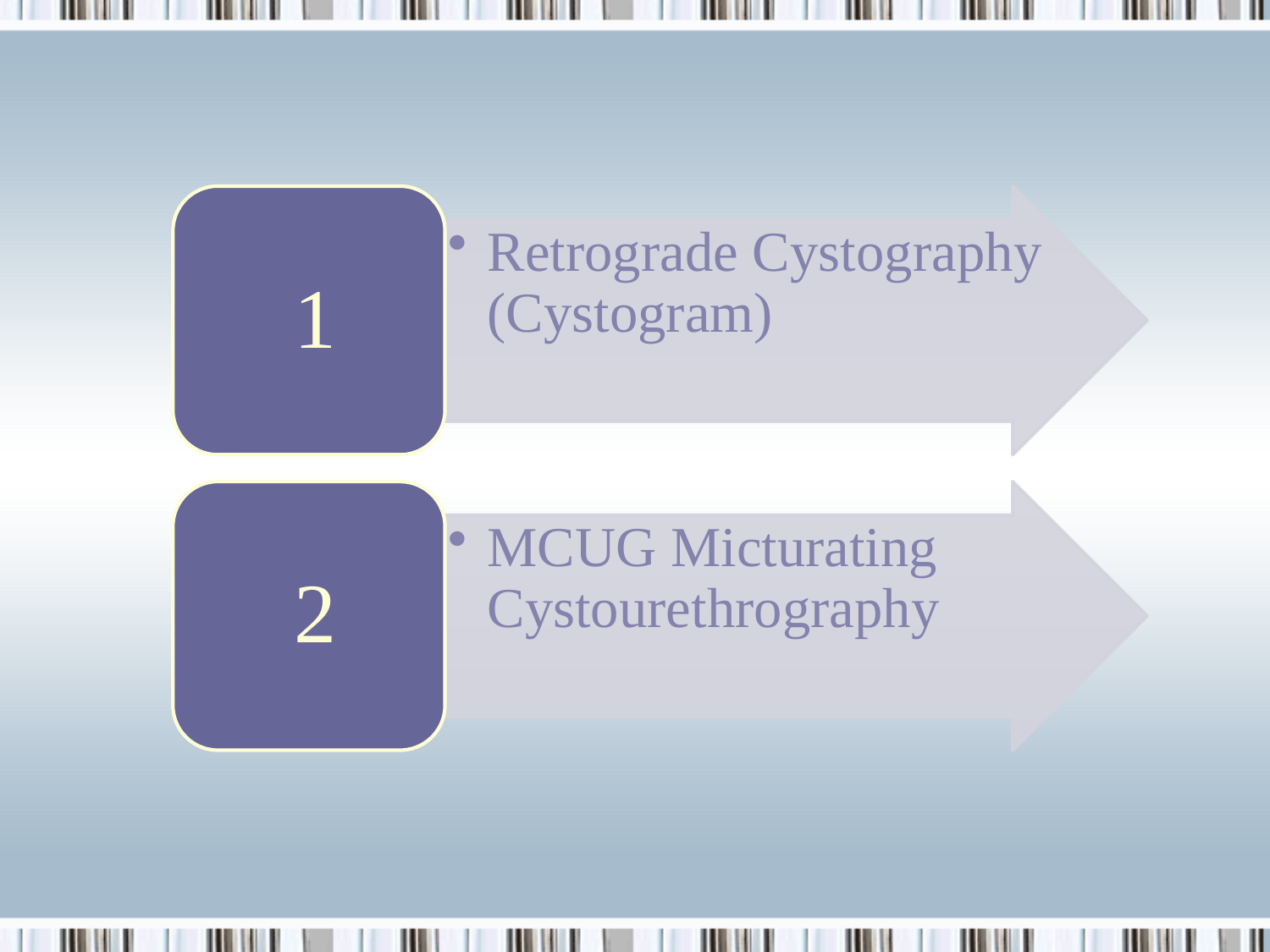

Retrograde Cystography (Cystogram)
1
MCUG Micturating Cystourethrography
2